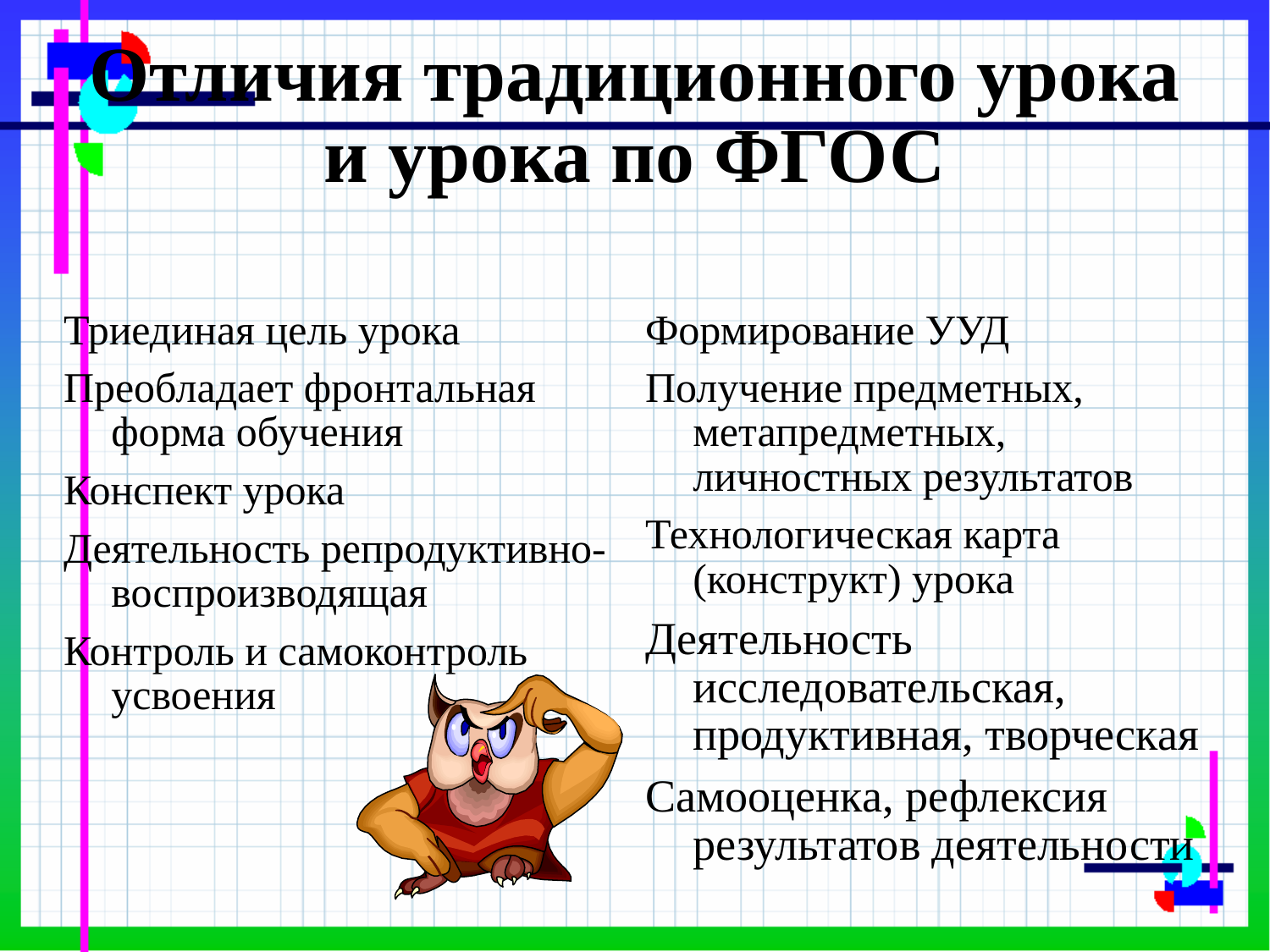

# Отличия традиционного урока и урока по ФГОС

Триединая цель урока
Преобладает фронтальная форма обучения
Конспект урока
Деятельность репродуктивно-воспроизводящая
Контроль и самоконтроль усвоения

Формирование УУД
Получение предметных, метапредметных, личностных результатов
Технологическая карта (конструкт) урока
Деятельность исследовательская, продуктивная, творческая
Самооценка, рефлексия результатов деятельности